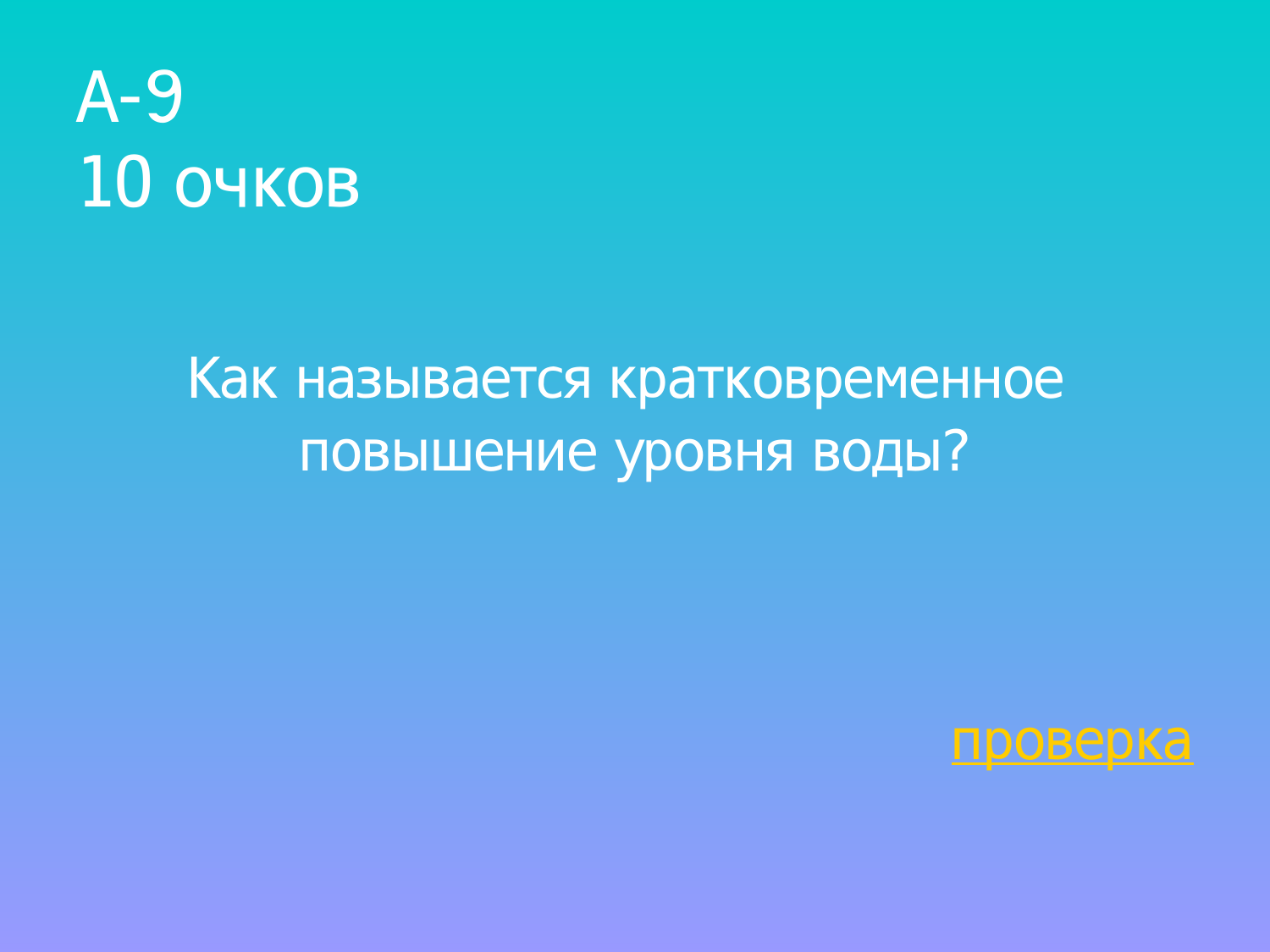

# А-9 10 очков

Как называется кратковременное
повышение уровня воды?

проверка